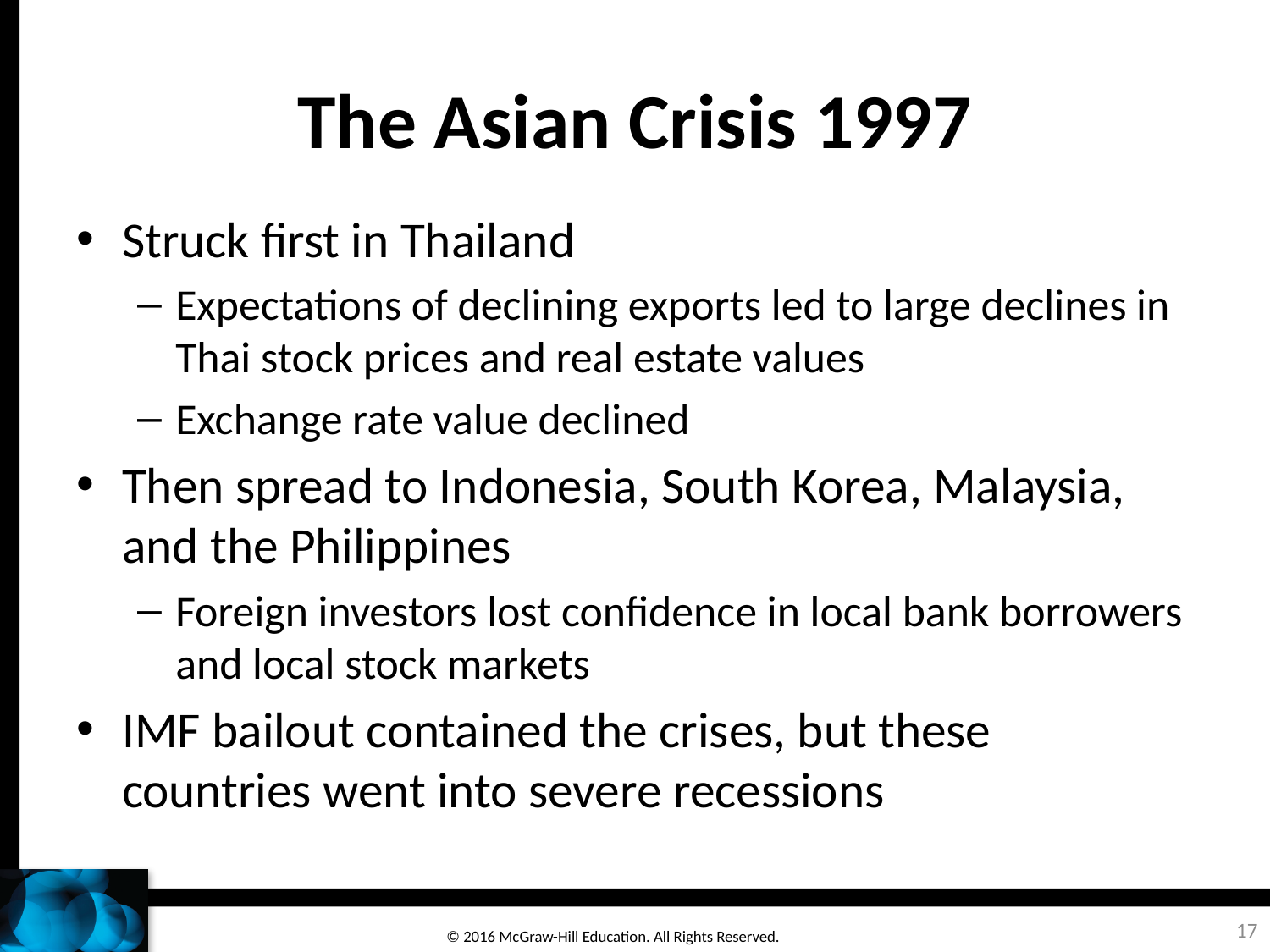

# The Asian Crisis 1997
Struck first in Thailand
Expectations of declining exports led to large declines in Thai stock prices and real estate values
Exchange rate value declined
Then spread to Indonesia, South Korea, Malaysia, and the Philippines
Foreign investors lost confidence in local bank borrowers and local stock markets
IMF bailout contained the crises, but these countries went into severe recessions
17
© 2016 McGraw-Hill Education. All Rights Reserved.